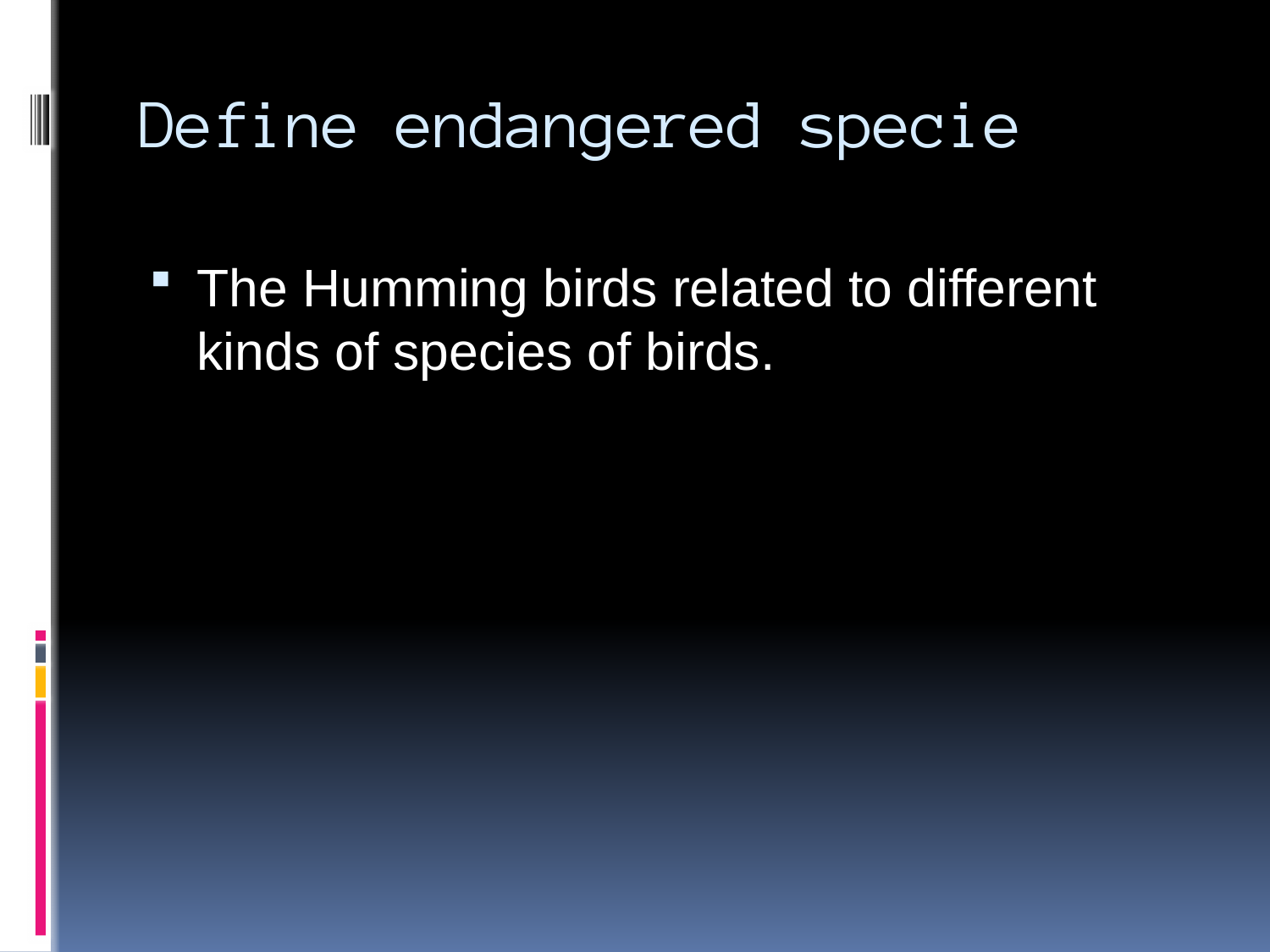

# Define endangered specie
The Humming birds related to different kinds of species of birds.